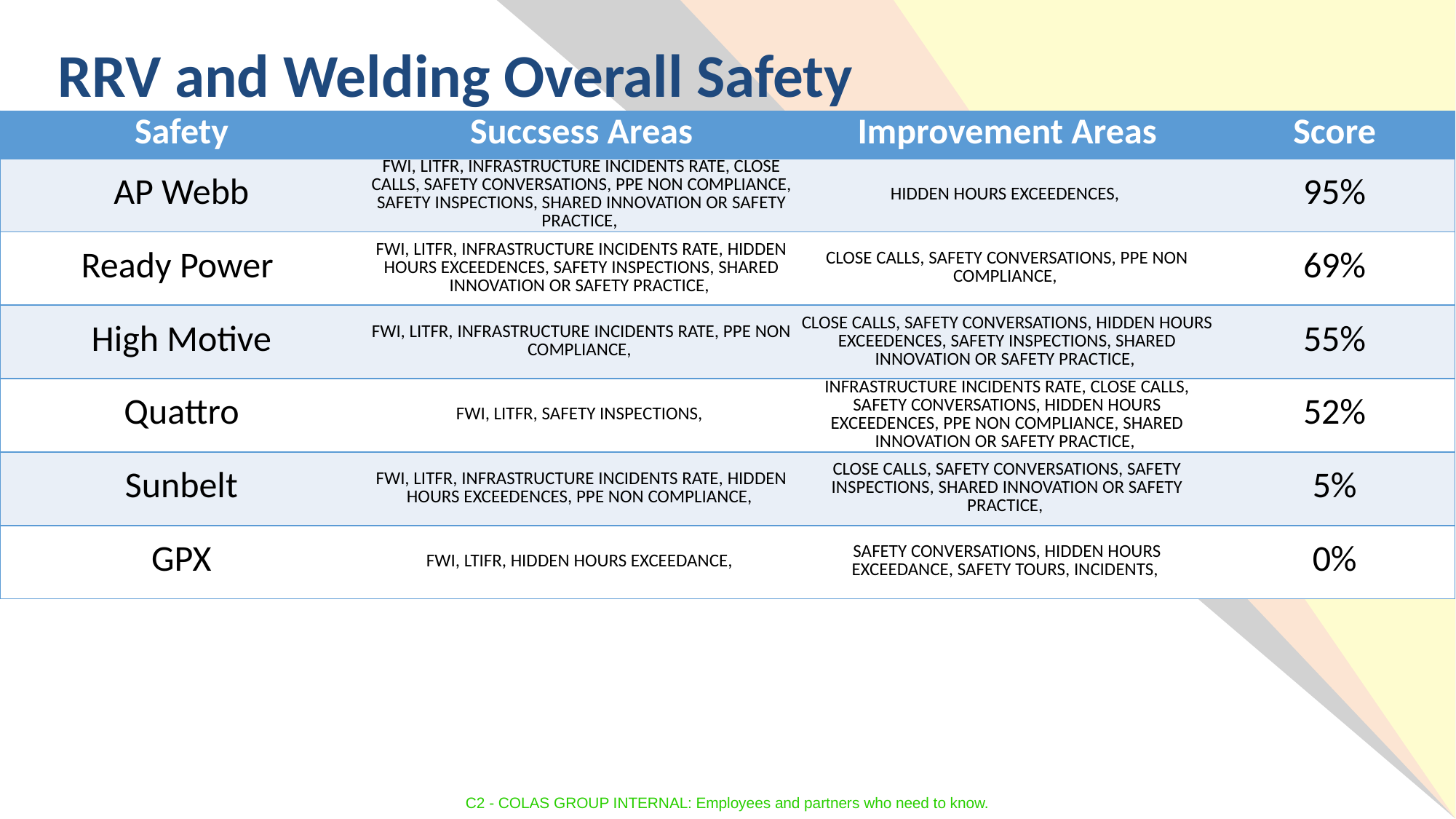

RRV and Welding Overall Safety
| Safety | Succsess Areas | Improvement Areas | Score |
| --- | --- | --- | --- |
| AP Webb | FWI, LITFR, INFRASTRUCTURE INCIDENTS RATE, CLOSE CALLS, SAFETY CONVERSATIONS, PPE NON COMPLIANCE, SAFETY INSPECTIONS, SHARED INNOVATION OR SAFETY PRACTICE, | HIDDEN HOURS EXCEEDENCES, | 95% |
| Ready Power | FWI, LITFR, INFRASTRUCTURE INCIDENTS RATE, HIDDEN HOURS EXCEEDENCES, SAFETY INSPECTIONS, SHARED INNOVATION OR SAFETY PRACTICE, | CLOSE CALLS, SAFETY CONVERSATIONS, PPE NON COMPLIANCE, | 69% |
| High Motive | FWI, LITFR, INFRASTRUCTURE INCIDENTS RATE, PPE NON COMPLIANCE, | CLOSE CALLS, SAFETY CONVERSATIONS, HIDDEN HOURS EXCEEDENCES, SAFETY INSPECTIONS, SHARED INNOVATION OR SAFETY PRACTICE, | 55% |
| Quattro | FWI, LITFR, SAFETY INSPECTIONS, | INFRASTRUCTURE INCIDENTS RATE, CLOSE CALLS, SAFETY CONVERSATIONS, HIDDEN HOURS EXCEEDENCES, PPE NON COMPLIANCE, SHARED INNOVATION OR SAFETY PRACTICE, | 52% |
| Sunbelt | FWI, LITFR, INFRASTRUCTURE INCIDENTS RATE, HIDDEN HOURS EXCEEDENCES, PPE NON COMPLIANCE, | CLOSE CALLS, SAFETY CONVERSATIONS, SAFETY INSPECTIONS, SHARED INNOVATION OR SAFETY PRACTICE, | 5% |
| GPX | FWI, LTIFR, HIDDEN HOURS EXCEEDANCE, | SAFETY CONVERSATIONS, HIDDEN HOURS EXCEEDANCE, SAFETY TOURS, INCIDENTS, | 0% |